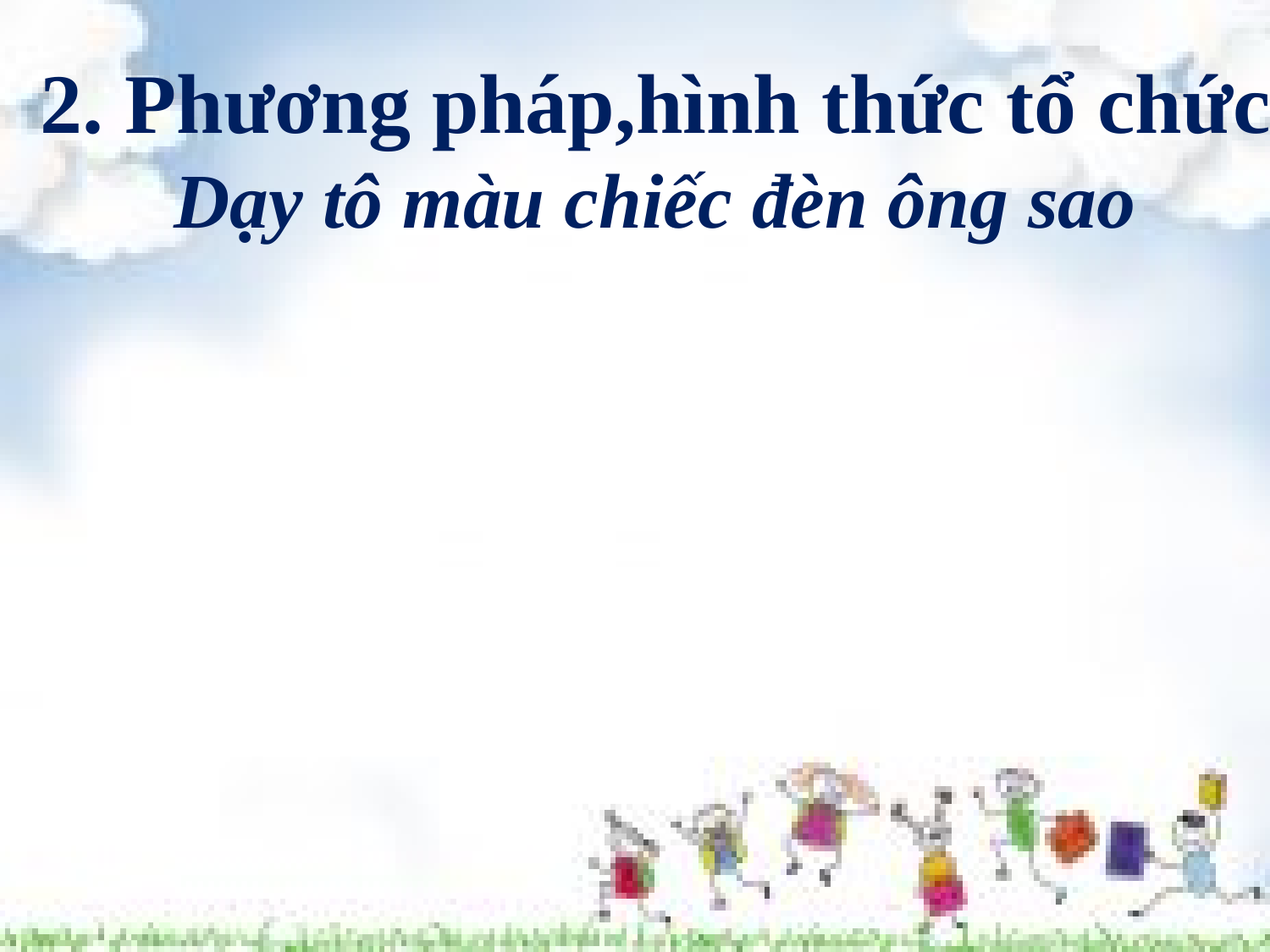

2. Phương pháp,hình thức tổ chức
Dạy tô màu chiếc đèn ông sao